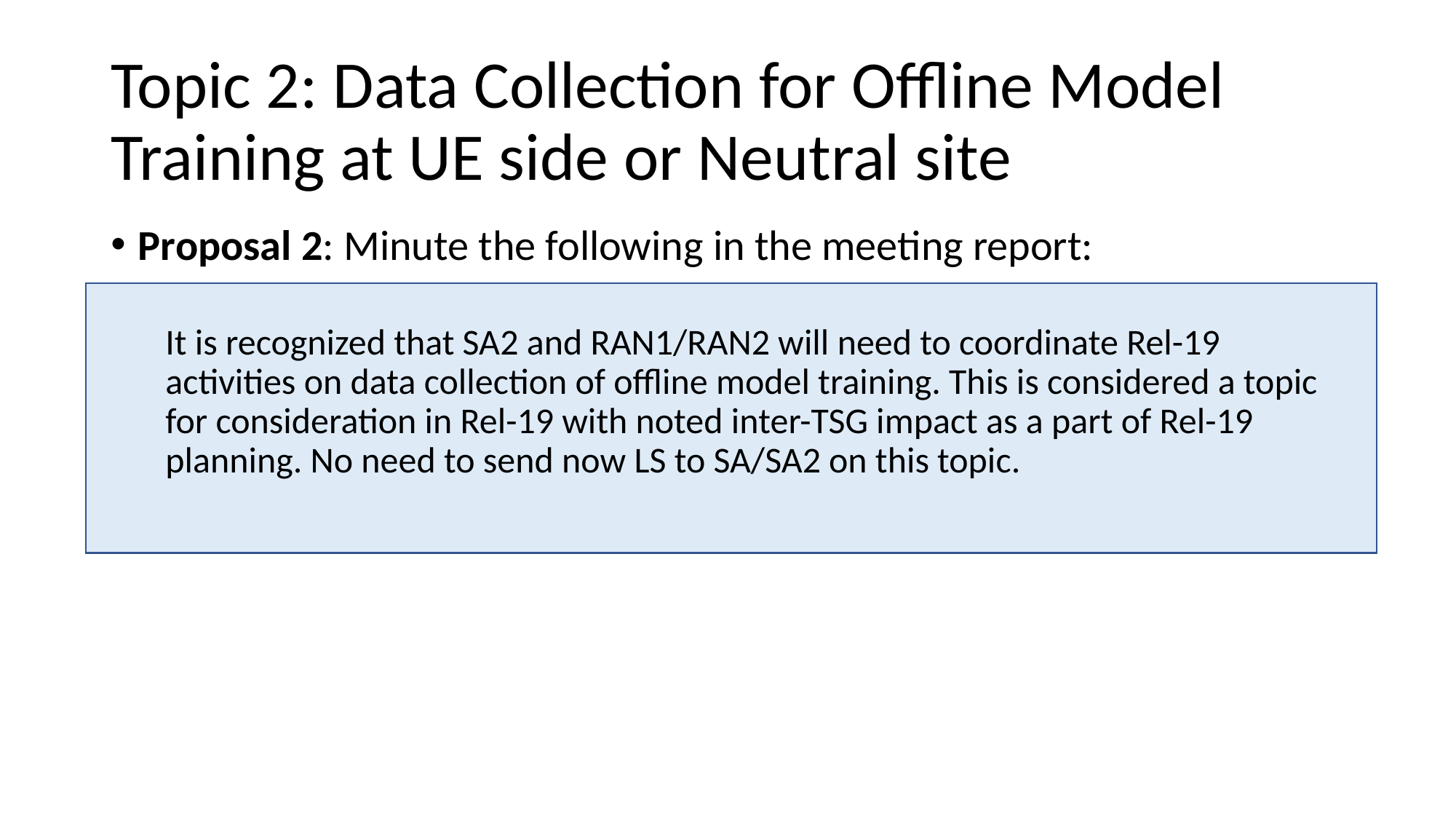

# Topic 2: Data Collection for Offline Model Training at UE side or Neutral site
Proposal 2: Minute the following in the meeting report:

It is recognized that SA2 and RAN1/RAN2 will need to coordinate Rel-19 activities on data collection of offline model training. This is considered a topic for consideration in Rel-19 with noted inter-TSG impact as a part of Rel-19 planning. No need to send now LS to SA/SA2 on this topic.